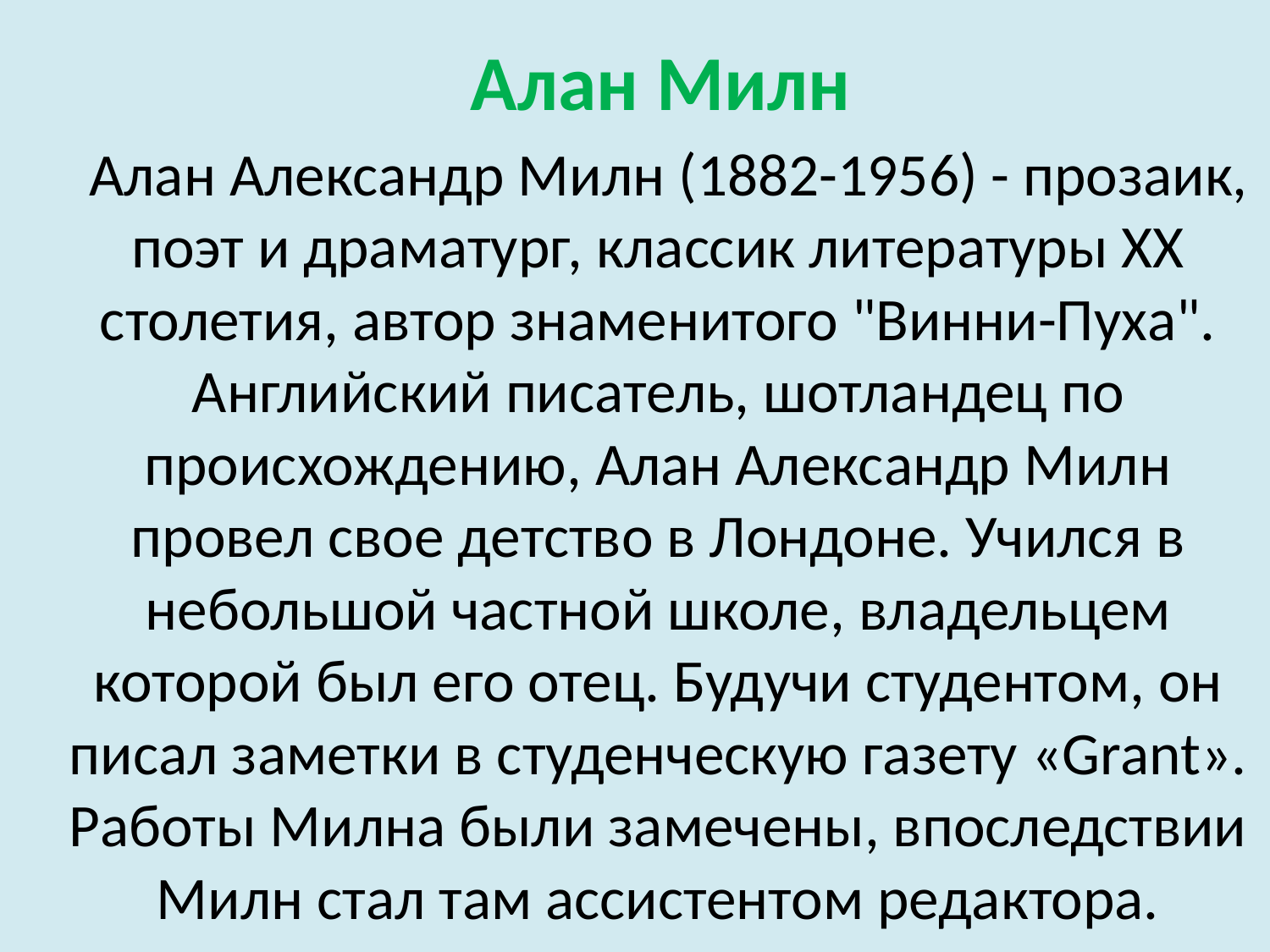

# Алан Милн
     Алан Александр Милн (1882-1956) - прозаик, поэт и драматург, классик литературы ХХ столетия, автор знаменитого "Винни-Пуха".
Английский писатель, шотландец по происхождению, Алан Александр Милн провел свое детство в Лондоне. Учился в небольшой частной школе, владельцем которой был его отец. Будучи студентом, он писал заметки в студенческую газету «Grant». Работы Милна были замечены, впоследствии Милн стал там ассистентом редактора.